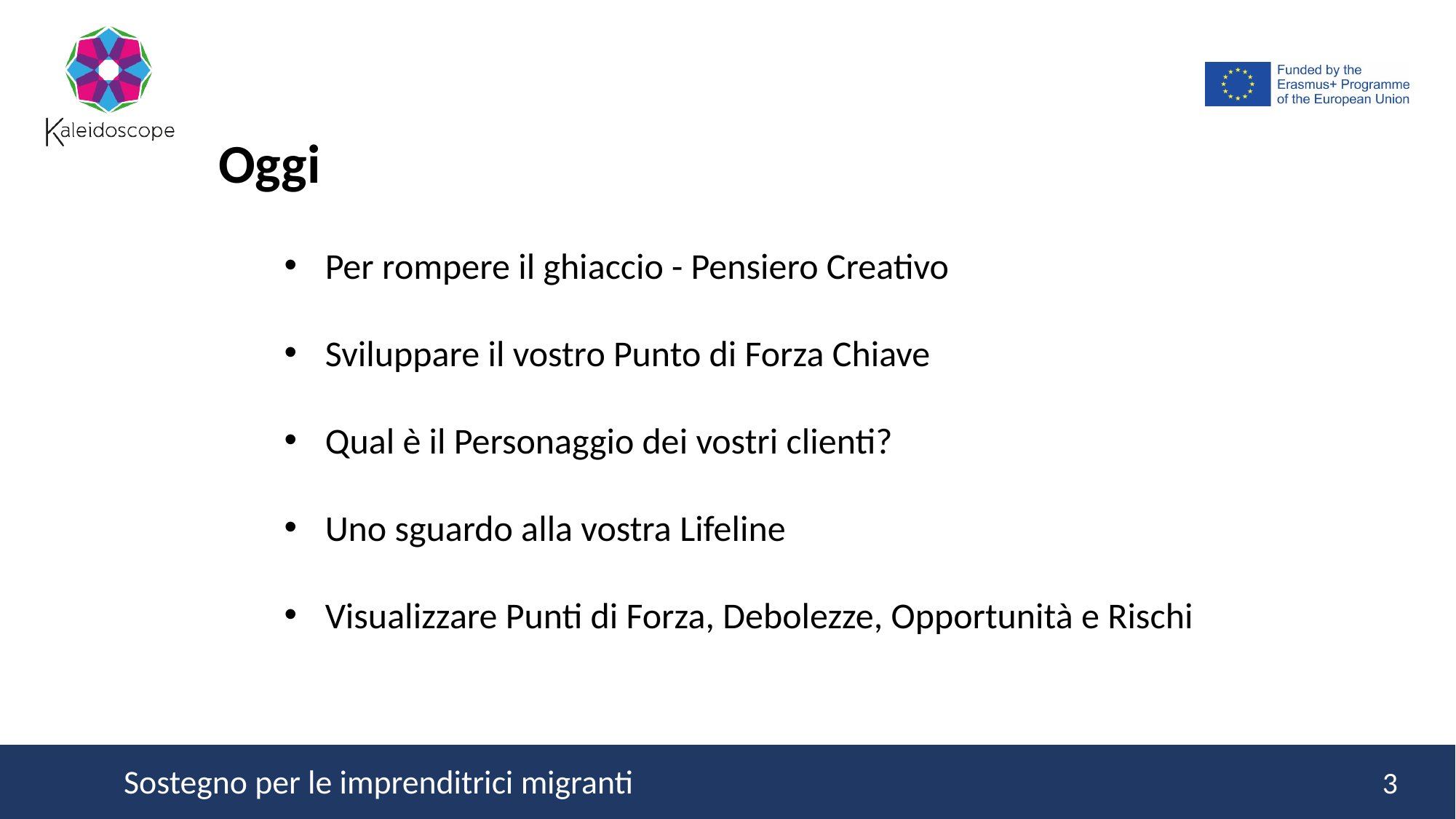

Oggi
Per rompere il ghiaccio - Pensiero Creativo

Sviluppare il vostro Punto di Forza Chiave

Qual è il Personaggio dei vostri clienti?

Uno sguardo alla vostra Lifeline

Visualizzare Punti di Forza, Debolezze, Opportunità e Rischi

3